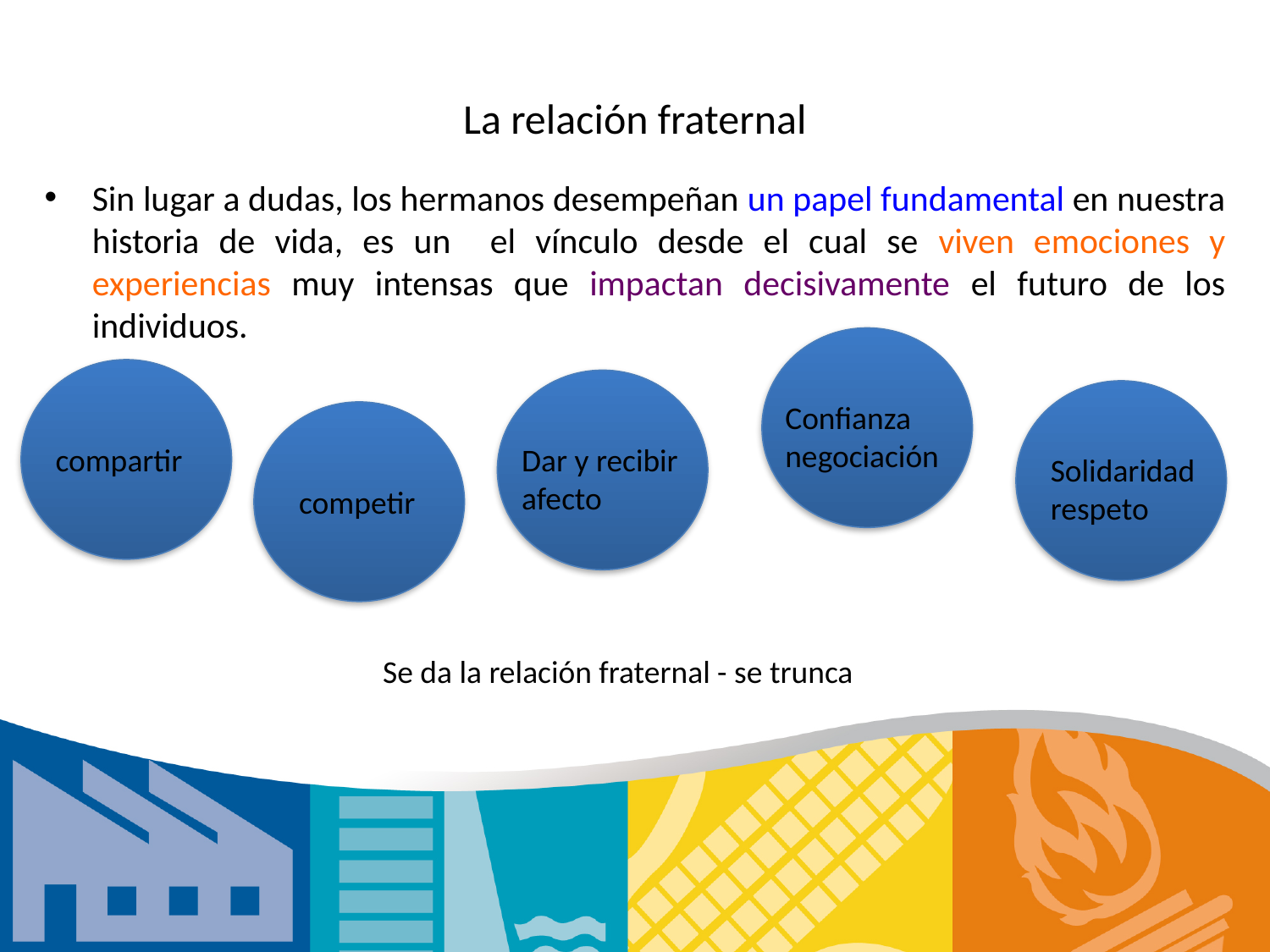

# La relación fraternal
Sin lugar a dudas, los hermanos desempeñan un papel fundamental en nuestra historia de vida, es un  el vínculo desde el cual se viven emociones y experiencias muy intensas que impactan decisivamente el futuro de los individuos.

Confianza
negociación

compartir
Dar y recibir
afecto
Solidaridad
respeto
competir

Se da la relación fraternal - se trunca